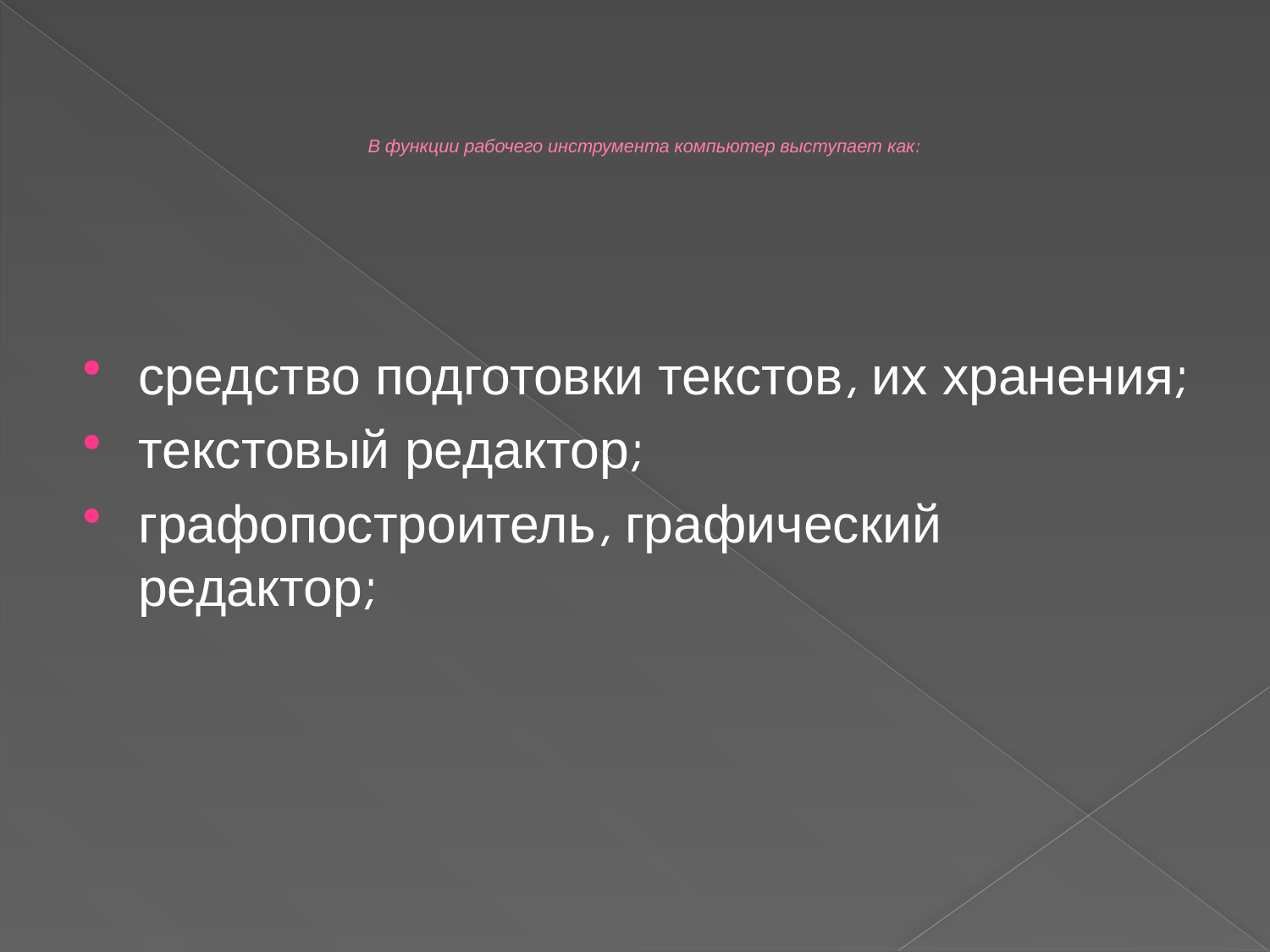

# В функции рабочего инструмента компьютер выступает как:

средство подготовки текстов, их хранения;
текстовый редактор;
графопостроитель, графический редактор;